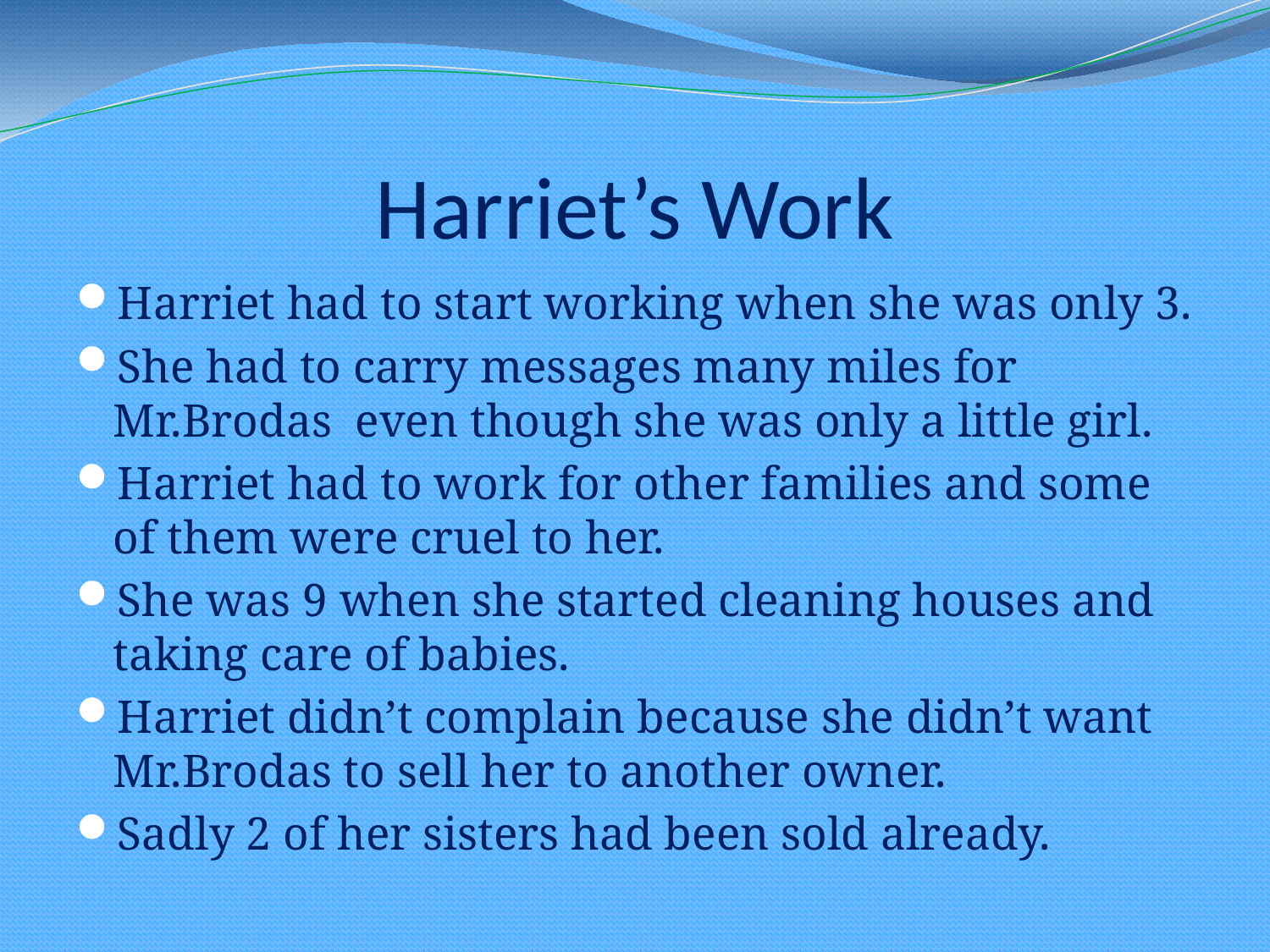

# Harriet’s Work
Harriet had to start working when she was only 3.
She had to carry messages many miles for Mr.Brodas  even though she was only a little girl.
Harriet had to work for other families and some of them were cruel to her.
She was 9 when she started cleaning houses and taking care of babies.
Harriet didn’t complain because she didn’t want Mr.Brodas to sell her to another owner.
Sadly 2 of her sisters had been sold already.